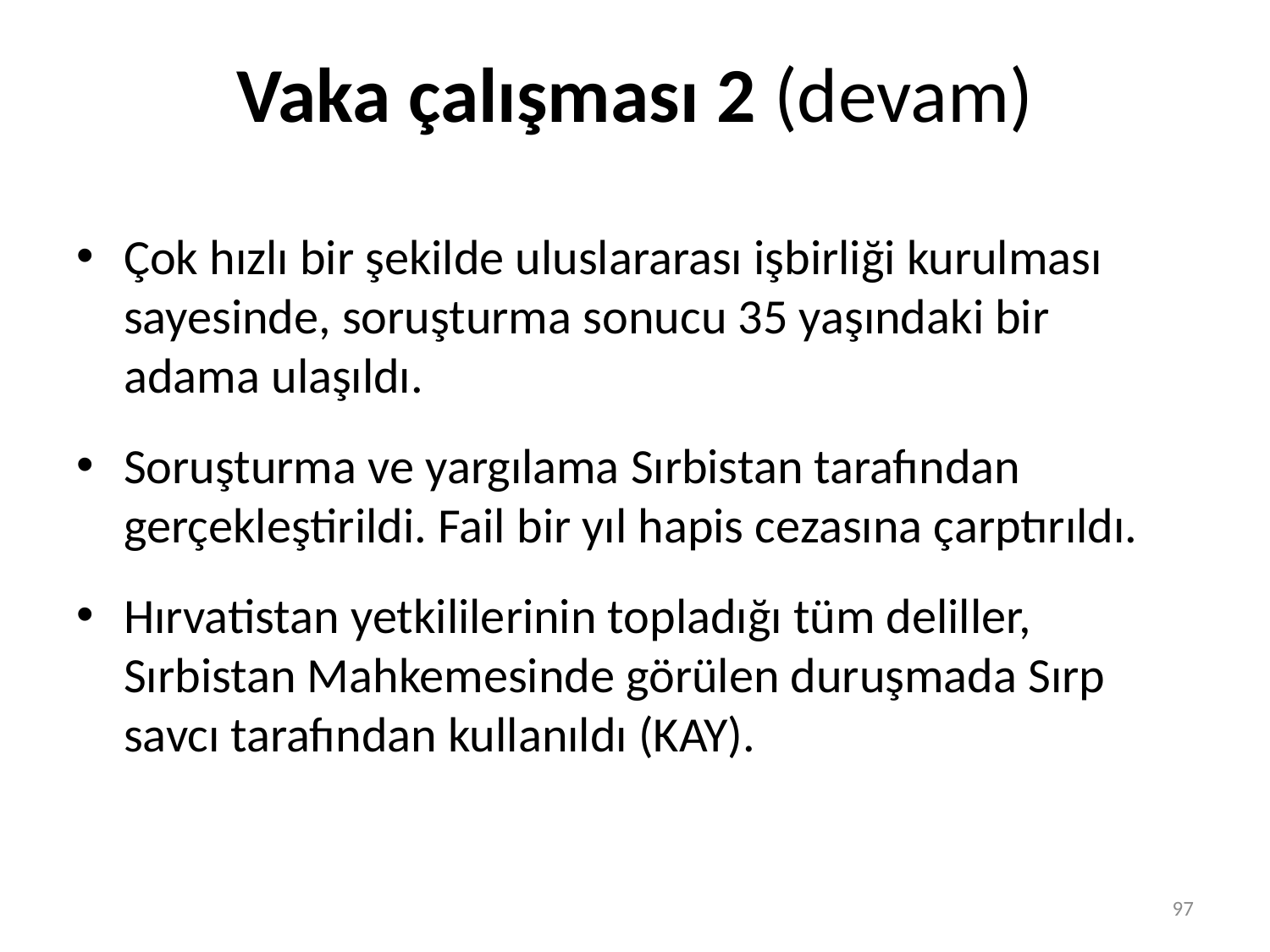

# Vaka çalışması 2 (devam)
Çok hızlı bir şekilde uluslararası işbirliği kurulması sayesinde, soruşturma sonucu 35 yaşındaki bir adama ulaşıldı.
Soruşturma ve yargılama Sırbistan tarafından gerçekleştirildi. Fail bir yıl hapis cezasına çarptırıldı.
Hırvatistan yetkililerinin topladığı tüm deliller, Sırbistan Mahkemesinde görülen duruşmada Sırp savcı tarafından kullanıldı (KAY).

97